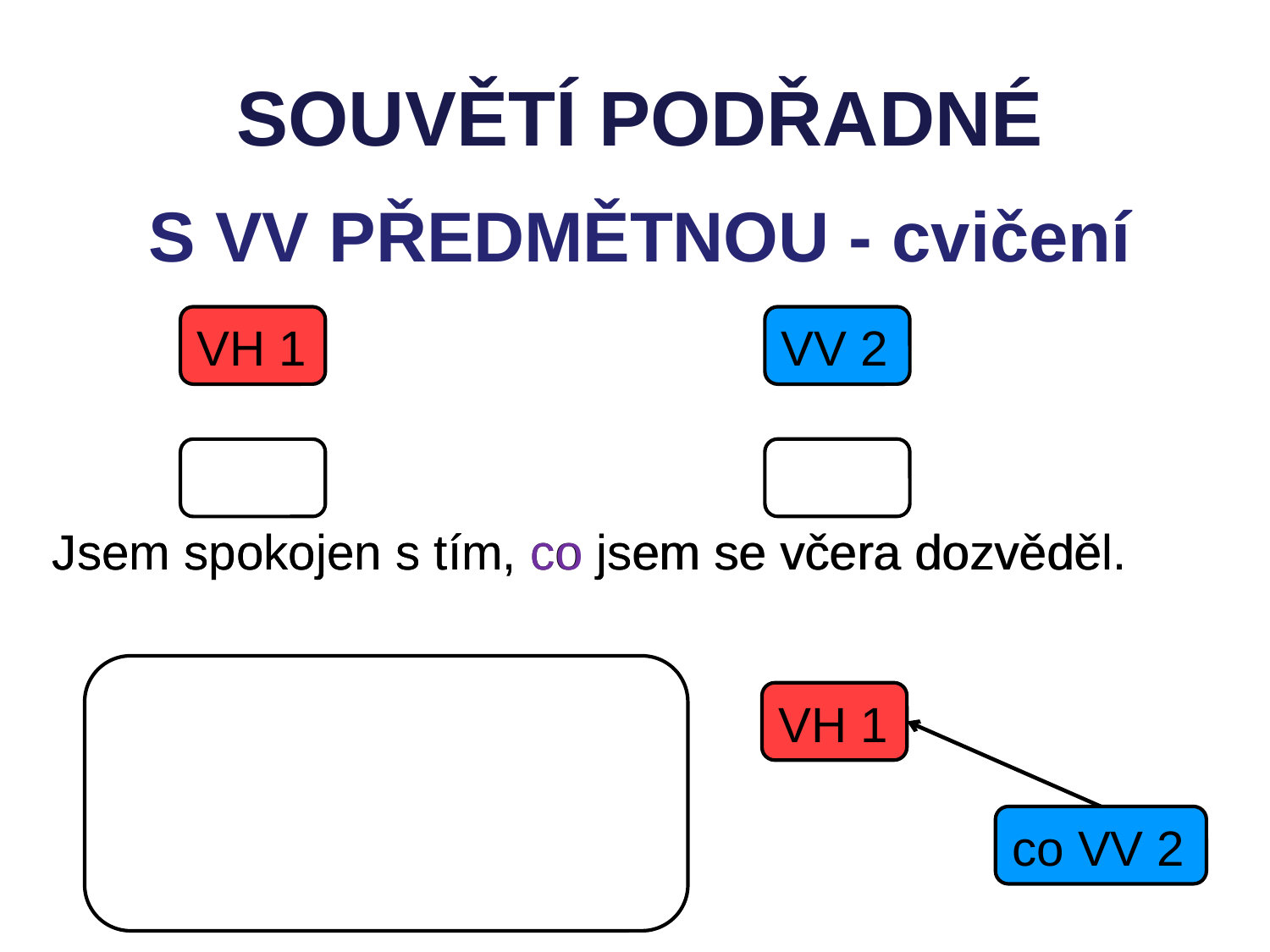

SOUVĚTÍ PODŘADNÉ
S VV PŘEDMĚTNOU - cvičení
VH 1
VV 2

Jsem spokojen s tím, co jsem se včera dozvěděl.
Jsem spokojen s tím, co jsem se včera dozvěděl.

VH 1
co VV 2